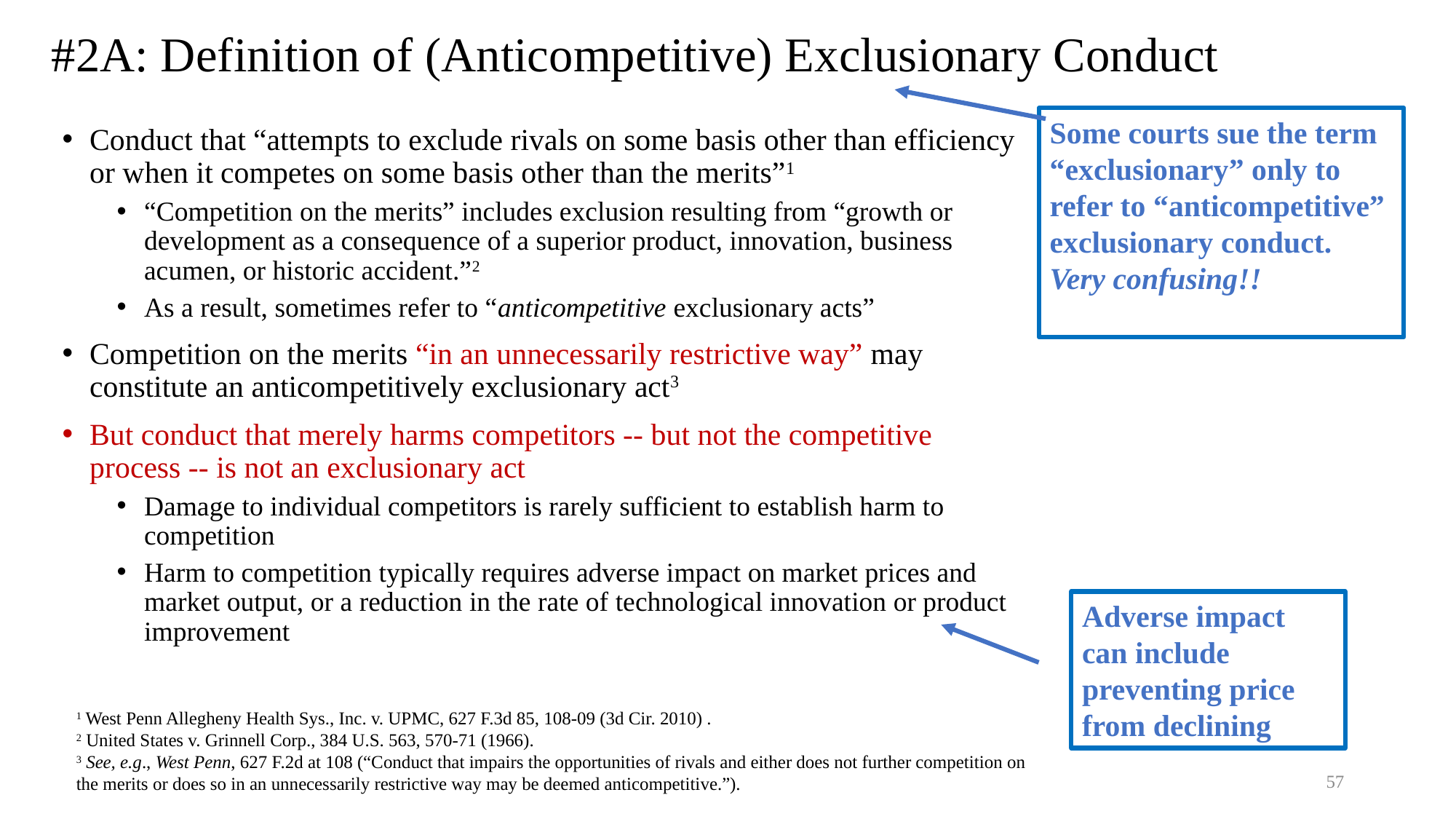

# #2A: Definition of (Anticompetitive) Exclusionary Conduct
Some courts sue the term “exclusionary” only to refer to “anticompetitive” exclusionary conduct.
Very confusing!!

Conduct that “attempts to exclude rivals on some basis other than efficiency or when it competes on some basis other than the merits”1
“Competition on the merits” includes exclusion resulting from “growth or development as a consequence of a superior product, innovation, business acumen, or historic accident.”2
As a result, sometimes refer to “anticompetitive exclusionary acts”
Competition on the merits “in an unnecessarily restrictive way” may constitute an anticompetitively exclusionary act3
But conduct that merely harms competitors -- but not the competitive process -- is not an exclusionary act
Damage to individual competitors is rarely sufficient to establish harm to competition
Harm to competition typically requires adverse impact on market prices and market output, or a reduction in the rate of technological innovation or product improvement
Adverse impact can include preventing price from declining
1 West Penn Allegheny Health Sys., Inc. v. UPMC, 627 F.3d 85, 108-09 (3d Cir. 2010) .
2 United States v. Grinnell Corp., 384 U.S. 563, 570-71 (1966).
3 See, e.g., West Penn, 627 F.2d at 108 (“Conduct that impairs the opportunities of rivals and either does not further competition on the merits or does so in an unnecessarily restrictive way may be deemed anticompetitive.”).
57